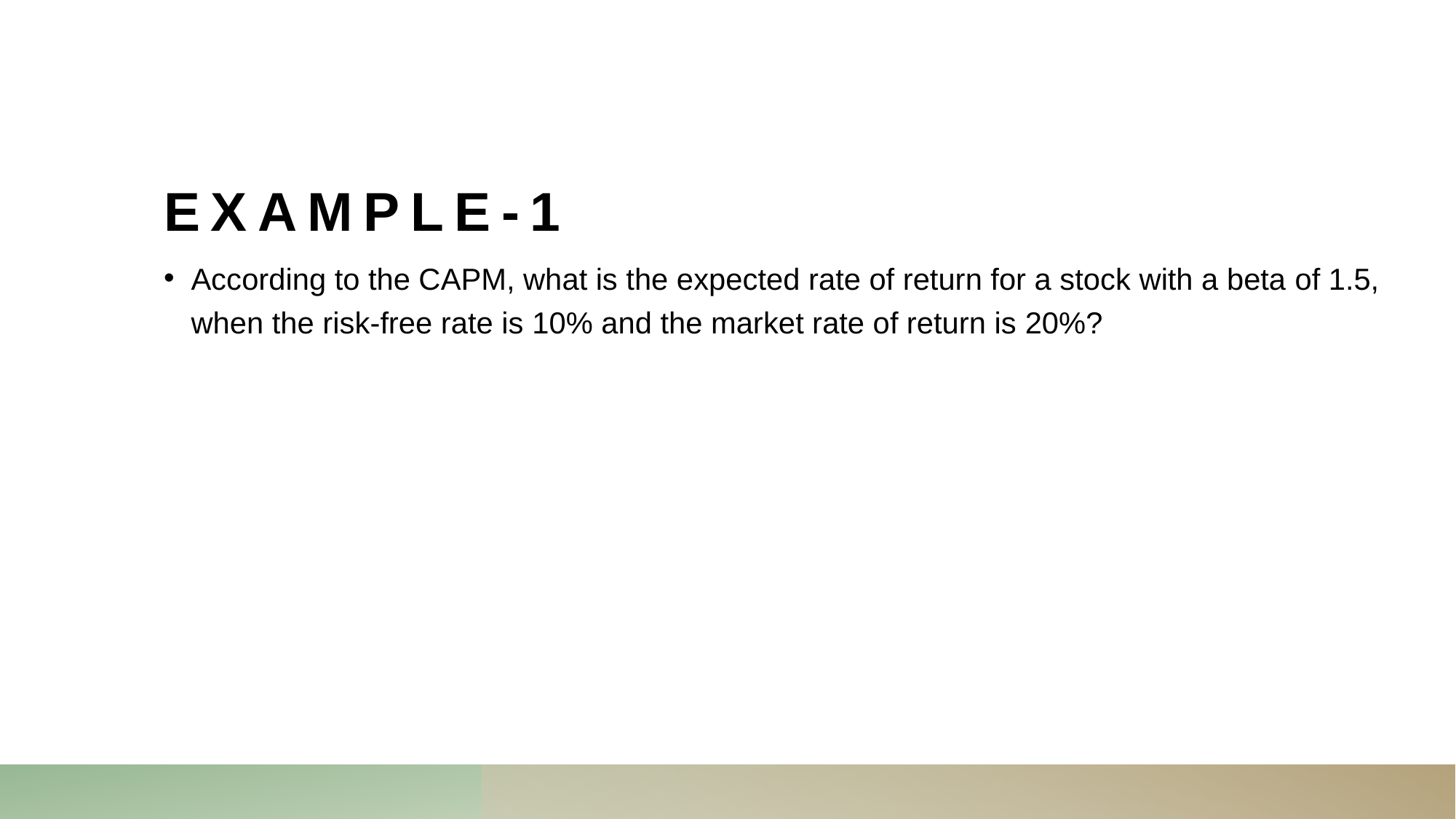

# Example-1
According to the CAPM, what is the expected rate of return for a stock with a beta of 1.5, when the risk-free rate is 10% and the market rate of return is 20%?